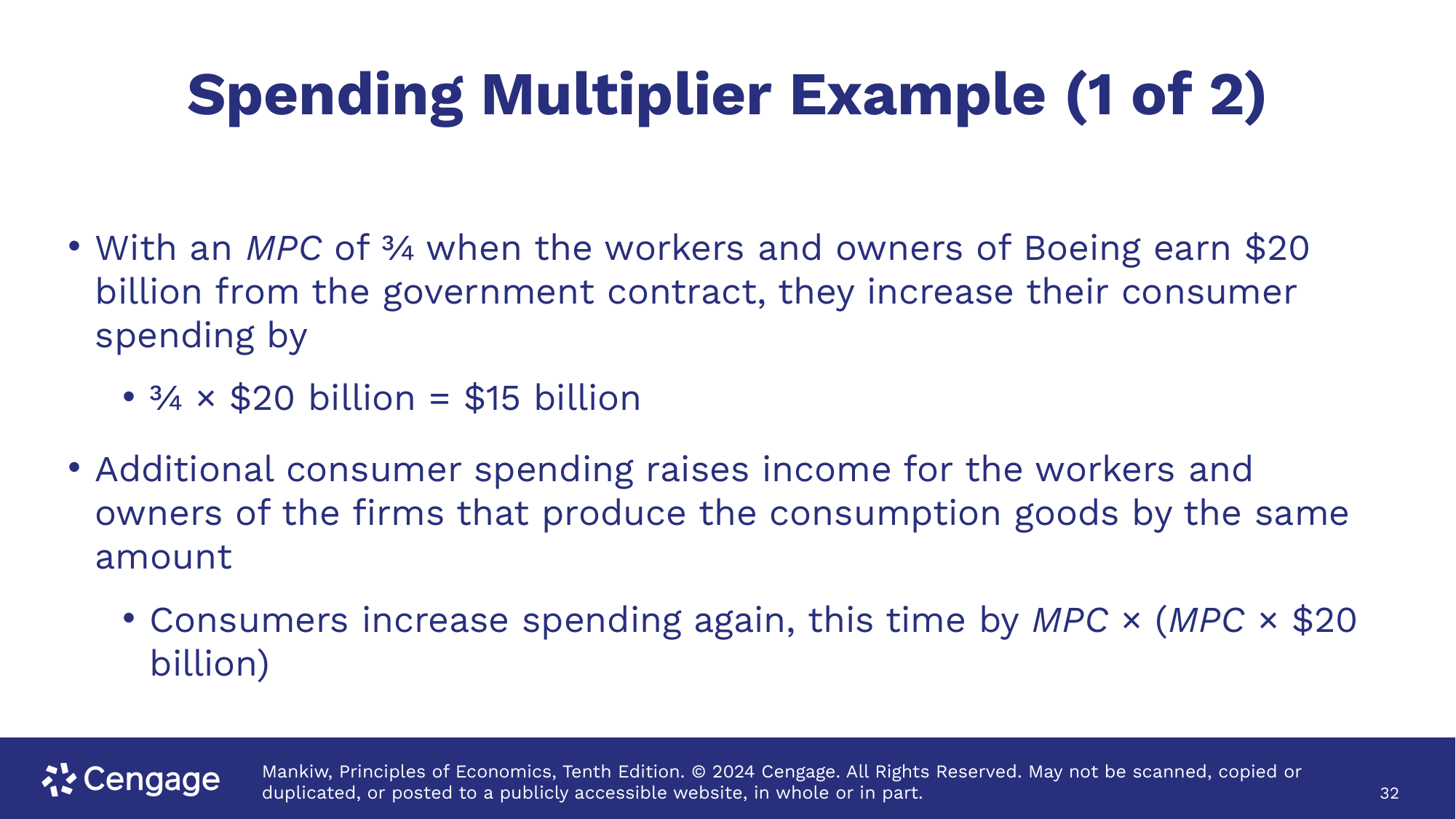

# Spending Multiplier Example (1 of 2)
With an MPC of ¾ when the workers and owners of Boeing earn $20 billion from the government contract, they increase their consumer spending by
¾ × $20 billion = $15 billion
Additional consumer spending raises income for the workers and owners of the firms that produce the consumption goods by the same amount
Consumers increase spending again, this time by MPC × (MPC × $20 billion)